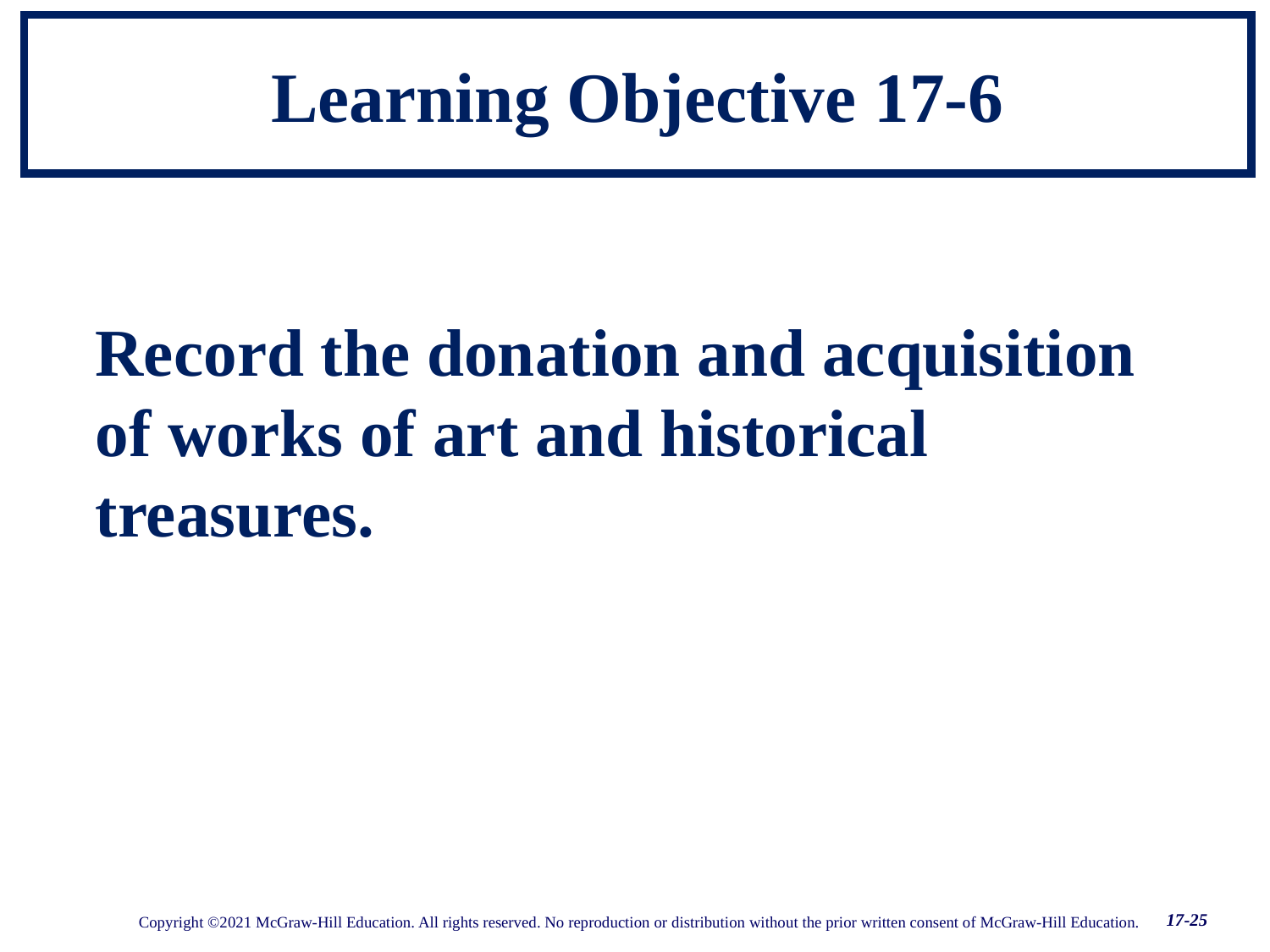

# Learning Objective 17-6

Record the donation and acquisition of works of art and historical treasures.

17-25
Copyright ©2021 McGraw-Hill Education. All rights reserved. No reproduction or distribution without the prior written consent of McGraw-Hill Education.